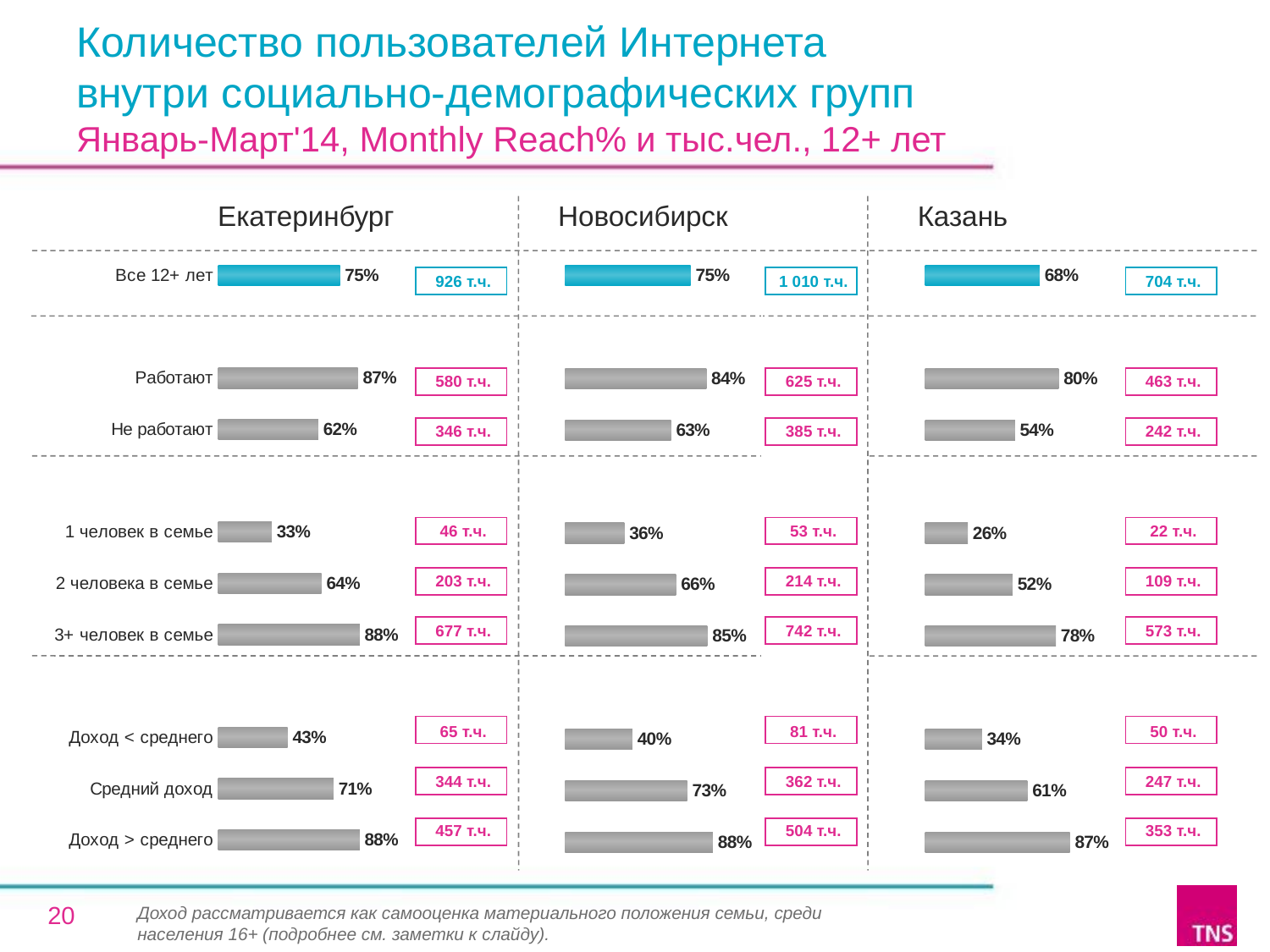

# Количество пользователей Интернета внутри социально-демографических групп Январь-Март'14, Monthly Reach% и тыс.чел., 12+ лет
Екатеринбург
Новосибирск
Казань

### Chart

| Category | % |
|---|---|
| Все 12+ лет | 75.4 |
|  | None |
| Работают | 86.5 |
| Не работают | 62.0 |
|  | None |
| 1 человек в семье | 33.2 |
| 2 человека в семье | 64.0 |
| 3+ человек в семье | 87.6 |
|  | None |
| Доход < среднего | 43.0 |
| Средний доход | 71.4 |
| Доход > среднего | 87.6 |

### Chart

| Category | % |
|---|---|
| Все 12+ лет | 75.0 |
|  | None |
| Работают | 84.4 |
| Не работают | 63.4 |
|  | None |
| 1 человек в семье | 35.5 |
| 2 человека в семье | 66.3 |
| 3+ человек в семье | 85.0 |
|  | None |
| Доход < среднего | 40.3 |
| Средний доход | 73.0 |
| Доход > среднего | 88.3 |

### Chart

| Category | % |
|---|---|
| Все 12+ лет | 68.4 |
|  | None |
| Работают | 79.8 |
| Не работают | 53.7 |
|  | None |
| 1 человек в семье | 25.5 |
| 2 человека в семье | 52.3 |
| 3+ человек в семье | 78.1 |
|  | None |
| Доход < среднего | 34.0 |
| Средний доход | 61.1 |
| Доход > среднего | 86.5 |
| 1 010 т.ч. |
| --- |
|  |
| 625 т.ч. |
| 385 т.ч. |
|  |
| 53 т.ч. |
| 214 т.ч. |
| 742 т.ч. |
|  |
| 81 т.ч. |
| 362 т.ч. |
| 504 т.ч. |
| 704 т.ч. |
| --- |
|  |
| 463 т.ч. |
| 242 т.ч. |
|  |
| 22 т.ч. |
| 109 т.ч. |
| 573 т.ч. |
|  |
| 50 т.ч. |
| 247 т.ч. |
| 353 т.ч. |
| 926 т.ч. |
| --- |
|  |
| 580 т.ч. |
| 346 т.ч. |
|  |
| 46 т.ч. |
| 203 т.ч. |
| 677 т.ч. |
|  |
| 65 т.ч. |
| 344 т.ч. |
| 457 т.ч. |

20
Доход рассматривается как самооценка материального положения семьи, среди населения 16+ (подробнее см. заметки к слайду).